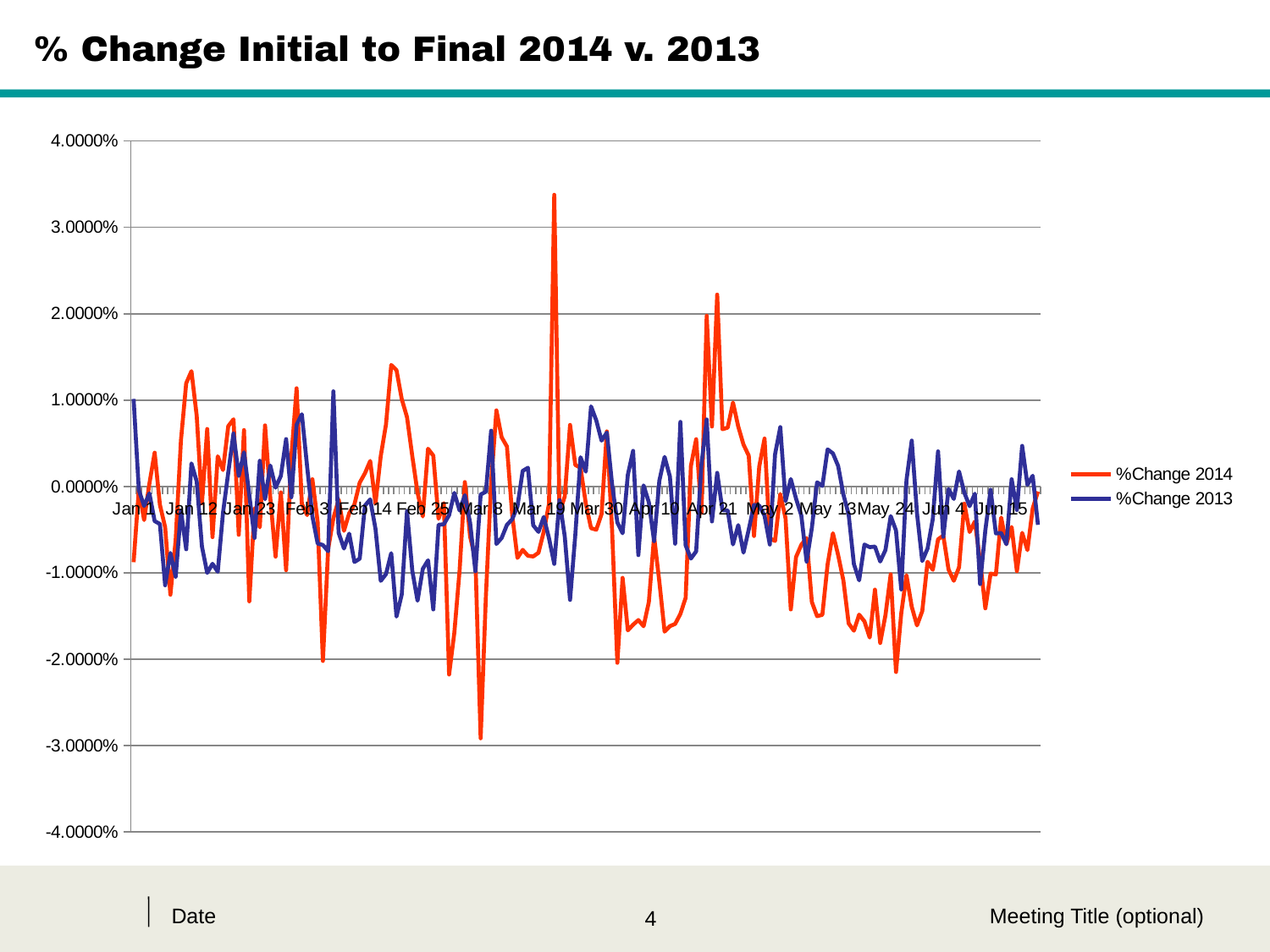

# % Change Initial to Final 2014 v. 2013

### Chart

| Category | %Change 2014 | %Change 2013 |
|---|---|---|
| Jan 1 | -0.008770323094608429 | 0.0101361142029242 |
| Jan 2 | -0.00034445517520584264 | -0.0004172901312303948 |
| Jan 3 | -0.0038965297480158486 | -0.002262489803148625 |
| Jan 4 | 0.0003364947261960948 | -0.0008006735117468644 |
| Jan 5 | 0.003916783705290913 | -0.004008913857597132 |
| Jan 6 | -0.002110480946009655 | -0.004346791209688674 |
| Jan 7 | -0.004720395193656801 | -0.011446619022326302 |
| Jan 8 | -0.01253257777092847 | -0.007703090952183342 |
| Jan 9 | -0.00622612515626231 | -0.010489411996887976 |
| Jan 10 | 0.005354188155300577 | -0.0028124798679665425 |
| Jan 11 | 0.011950547828411727 | -0.007272673919600198 |
| Jan 12 | 0.01335251296222206 | 0.002672752098418273 |
| Jan 13 | 0.008201735510212015 | 0.0005900912948863794 |
| Jan 14 | -0.0019407974978158903 | -0.006961469242634919 |
| Jan 15 | 0.006659150332958526 | -0.01001173071378359 |
| Jan 16 | -0.005867908383234242 | -0.008954855231437273 |
| Jan 17 | 0.003502837153107861 | -0.009877935805645171 |
| Jan 18 | 0.0019062307202092831 | -0.0030680532239953954 |
| Jan 19 | 0.00698359404289114 | 0.0015974087864887132 |
| Jan 20 | 0.007778990967815959 | 0.006139412885645989 |
| Jan 21 | -0.005592419459393989 | 0.001216703365401938 |
| Jan 22 | 0.006533738241145251 | 0.003959280778940305 |
| Jan 23 | -0.013302074467266141 | -0.0009843179800191086 |
| Jan 24 | -0.0025294456555567746 | -0.005959553506316349 |
| Jan 25 | -0.004731990742417532 | 0.0029744432522326785 |
| Jan 26 | 0.0070786349965791225 | -0.0014832722996373133 |
| Jan 27 | -0.001301092289217786 | 0.0024303857460219614 |
| Jan 28 | -0.00812476584020932 | -0.00014224399422909845 |
| Jan 29 | -0.0006885633920760373 | 0.0012263054963119273 |
| Jan 30 | -0.009691034580621176 | 0.005490706168539628 |
| Jan 31 | 0.003432341643964688 | -0.00124807047910738 |
| Feb 1 | 0.011372020941935445 | 0.007157690907115895 |
| Feb 2 | -0.0020031406230577938 | 0.008366437849266429 |
| Feb 3 | -0.0033180038751676987 | 0.0023394680474975536 |
| Feb 4 | 0.0008402434398132863 | -0.003467211269300508 |
| Feb 5 | -0.004116386207121675 | -0.0066086434473055684 |
| Feb 6 | -0.020201683764381 | -0.006783785323091493 |
| Feb 7 | -0.007251255025433899 | -0.00750224749254764 |
| Feb 8 | -0.0036867935916894126 | 0.011016652014082173 |
| Feb 9 | -0.0015176136315551041 | -0.0053712410748274 |
| Feb 10 | -0.005138521124818433 | -0.007184594431091586 |
| Feb 11 | -0.0030988165282491396 | -0.005462527012967142 |
| Feb 12 | -0.0020798227498761055 | -0.008746751444017483 |
| Feb 13 | 0.0004408160431246849 | -0.00836815716929998 |
| Feb 14 | 0.0015348207434800684 | -0.0022244821224576277 |
| Feb 15 | 0.002954150409704152 | -0.0014984895460371393 |
| Feb 16 | -0.0019611941796867983 | -0.004911732150849628 |
| Feb 17 | 0.003527753983902663 | -0.010932698952595145 |
| Feb 18 | 0.007183930138376106 | -0.010146152156292127 |
| Feb 19 | 0.014069555528260324 | -0.0077183949973460295 |
| Feb 20 | 0.013473427463057103 | -0.015067853063240743 |
| Feb 21 | 0.01011778180160091 | -0.01251101230810099 |
| Feb 22 | 0.008034945254356265 | -0.002847876417771824 |
| Feb 23 | 0.003513631893932655 | -0.009769103065986783 |
| Feb 24 | -0.0007250627710895542 | -0.013229723753287428 |
| Feb 25 | -0.0034666119799294857 | -0.00954744324569008 |
| Feb 26 | 0.004371854090498838 | -0.008552890236741358 |
| Feb 27 | 0.003571556245805344 | -0.01423843942004982 |
| Feb 28 | -0.0037460829372942582 | -0.0044422892639348266 |
| Mar 1 | -0.001936956040760578 | -0.004376298560979297 |
| Mar 2 | -0.02176955538935235 | -0.0033214953874320862 |
| Mar 3 | -0.01692103286829244 | -0.0007486827260020968 |
| Mar 4 | -0.009726521782918008 | -0.0027965288721413114 |
| Mar 5 | 0.000507409839048028 | -0.0010101051439799277 |
| Mar 6 | -0.005807143093674645 | -0.004200873569590109 |
| Mar 7 | -0.008390730932702678 | -0.009830717871156356 |
| Mar 8 | -0.029161811987880648 | -0.0009325273134015062 |
| Mar 9 | -0.012691725925527968 | -0.0006136574130894724 |
| Mar 10 | 0.00041320969031379684 | 0.006461122836708777 |
| Mar 11 | 0.008813459275216875 | -0.006658892383798239 |
| Mar 12 | 0.0057013412376542 | -0.0059668820111342235 |
| Mar 13 | 0.004631191340246439 | -0.004448464081343132 |
| Mar 14 | -0.003293520768379726 | -0.003801453386070771 |
| Mar 15 | -0.008270777292119886 | -0.0023211556700476984 |
| Mar 16 | -0.007340861619959618 | 0.0018060234295673423 |
| Mar 17 | -0.008028265697183243 | 0.0021724782480843498 |
| Mar 18 | -0.008106754292656757 | -0.004496703820437812 |
| Mar 19 | -0.007675398593843039 | -0.005261966970255072 |
| Mar 20 | -0.005230301394238774 | -0.0035313295884430588 |
| Mar 21 | -0.0020165672833678166 | -0.005994342256556152 |
| Mar 22 | 0.03377283873861178 | -0.00896687343449311 |
| Mar 23 | -0.00302690832951615 | -0.0015838497047146337 |
| Mar 24 | -0.0011629885957010234 | -0.005781964448184652 |
| Mar 25 | 0.00712810831162851 | -0.01313489710119061 |
| Mar 26 | 0.002492671003416364 | -0.005622365685936607 |
| Mar 27 | 0.0021652956361165893 | 0.0033832153487436656 |
| Mar 28 | -0.001970330423490778 | 0.0017207609501276365 |
| Mar 29 | -0.004834495455025169 | 0.009272448025624613 |
| Mar 30 | -0.0050056019515108815 | 0.00764327227107872 |
| Mar 31 | -0.00321269810417811 | 0.005309209776882943 |
| Apr 1 | 0.006376388298923934 | 0.006240466019894823 |
| Apr 2 | -0.005051488021360279 | 0.0002445233877149021 |
| Apr 3 | -0.02041740847545848 | -0.004166217805021221 |
| Apr 4 | -0.010582266678725217 | -0.005419286846058667 |
| Apr 5 | -0.016663308530050696 | 0.0013582902531999936 |
| Apr 6 | -0.016008677992611225 | 0.004124853101774121 |
| Apr 7 | -0.0154715155179269 | -0.007948070553572634 |
| Apr 8 | -0.01618347281149932 | 0.00012736228551657867 |
| Apr 9 | -0.013384162092954751 | -0.001836777391057222 |
| Apr 10 | -0.005799264532028972 | -0.006336655166804777 |
| Apr 11 | -0.011029540885375135 | 0.0006759378094151289 |
| Apr 12 | -0.016814078955665508 | 0.003425868103165254 |
| Apr 13 | -0.01617835996610415 | 0.001159329708830848 |
| Apr 14 | -0.015918019387156618 | -0.006629705950071819 |
| Apr 15 | -0.014759745311855485 | 0.007481321391391324 |
| Apr 16 | -0.012889913624717095 | -0.0068225760715324175 |
| Apr 17 | 0.0023582387440502575 | -0.008348329950738673 |
| Apr 18 | 0.005474215858218966 | -0.007517018317035141 |
| Apr 19 | -0.003060711253872937 | 0.002533817293561811 |
| Apr 20 | 0.019761658762504908 | 0.007761265998748218 |
| Apr 21 | 0.006942612510454914 | -0.004049011086422697 |
| Apr 22 | 0.02221606372801727 | 0.0015772740732935815 |
| Apr 23 | 0.006632021273684323 | -0.002742459332675857 |
| Apr 24 | 0.0068158434825957145 | -0.0027819087606161317 |
| Apr 25 | 0.009715008257339857 | -0.006713903581242283 |
| Apr 26 | 0.006941938315002849 | -0.00447902507500674 |
| Apr 27 | 0.004855692463085123 | -0.007662151358747666 |
| Apr 28 | 0.003571093761217248 | -0.004987455656589241 |
| Apr 29 | -0.005741948383079404 | -0.0021457687045499337 |
| Apr 30 | 0.002307406779243529 | -0.0022124846658195738 |
| May 1 | 0.005551451457405132 | -0.0033886040468213254 |
| May 2 | -0.006014140594281109 | -0.006722258674125247 |
| May 3 | -0.006308644538386604 | 0.003718395121886619 |
| May 4 | -0.0008766356678318464 | 0.006871528363168359 |
| May 5 | -0.003685481366509479 | -0.0016997143159823275 |
| May 6 | -0.0142396306760231 | 0.0008601798286409022 |
| May 7 | -0.008168447356485573 | -0.0014136986998900156 |
| May 8 | -0.006743331620435759 | -0.0033765023249023116 |
| May 9 | -0.00597551806694506 | -0.008699807243183278 |
| May 10 | -0.013379404490994017 | -0.004813434589274785 |
| May 11 | -0.015021077602746912 | 0.000486437577293607 |
| May 12 | -0.014860828120088909 | 5.9829688368385845e-05 |
| May 13 | -0.009027098862184916 | 0.004295904918361082 |
| May 14 | -0.005423749830913592 | 0.003838864508546196 |
| May 15 | -0.0079471182133817 | 0.002380628122441081 |
| May 16 | -0.010887756011350657 | -0.0009396974677311857 |
| May 17 | -0.01585593054419804 | -0.003248349537963388 |
| May 18 | -0.016701657318555257 | -0.008979675772397147 |
| May 19 | -0.014840933290029938 | -0.010867585313013713 |
| May 20 | -0.015623153611057303 | -0.00673109963009835 |
| May 21 | -0.01749581554699646 | -0.007031237932389265 |
| May 22 | -0.011948365431242896 | -0.006963060335886079 |
| May 23 | -0.0181226517980904 | -0.008688177804478135 |
| May 24 | -0.01491040153173193 | -0.0073656725844797565 |
| May 25 | -0.010173560649415487 | -0.0034287356195835538 |
| May 26 | -0.02148042790052353 | -0.005095805136462138 |
| May 27 | -0.014695193877941236 | -0.01192255533046683 |
| May 28 | -0.010274543927268388 | 0.0007497736509315574 |
| May 29 | -0.013934318566398995 | 0.0053196179349483605 |
| May 30 | -0.01609089746536402 | -0.0031020613173280915 |
| May 31 | -0.014441842128646076 | -0.008629574669483869 |
| Jun 1 | -0.00871709469137191 | -0.007185672946624922 |
| Jun 2 | -0.009648289765418231 | -0.003768827684109201 |
| Jun 3 | -0.0061228886339556405 | 0.00406866285436075 |
| Jun 4 | -0.005690109069999107 | -0.005829268336948474 |
| Jun 5 | -0.009613539502420243 | -0.00028896125929426587 |
| Jun 6 | -0.01092641704036996 | -0.0014473716032714552 |
| Jun 7 | -0.009359681553962421 | 0.0017406552368044999 |
| Jun 8 | -0.00199150784884971 | -0.0007303500648865063 |
| Jun 9 | -0.005275521488296616 | -0.0022864554250585437 |
| Jun 10 | -0.00406468325532458 | -0.0008432063491520409 |
| Jun 11 | -0.00859465965497211 | -0.011305801477553173 |
| Jun 12 | -0.014108734123883077 | -0.005062178988543524 |
| Jun 13 | -0.010090779159656596 | -0.00038505989941888506 |
| Jun 14 | -0.010187478060570574 | -0.005437039362679317 |
| Jun 15 | -0.0035994250109959 | -0.005386713112265637 |
| Jun 16 | -0.006685350000216901 | -0.006684044783263814 |
| Jun 17 | -0.0046947843947518705 | 0.000837298831901124 |
| Jun 18 | -0.009804483843142614 | -0.0027242648941523794 |
| Jun 19 | -0.005366897030462324 | 0.004701592980566139 |
| Jun 20 | -0.007370350302351367 | 0.00019251465599350712 |
| Jun 21 | -0.0025436567443791387 | 0.001246105540107496 |
| Jun 22 | -0.0005855486228234271 | -0.004445675358715114 |
Date
Meeting Title (optional)